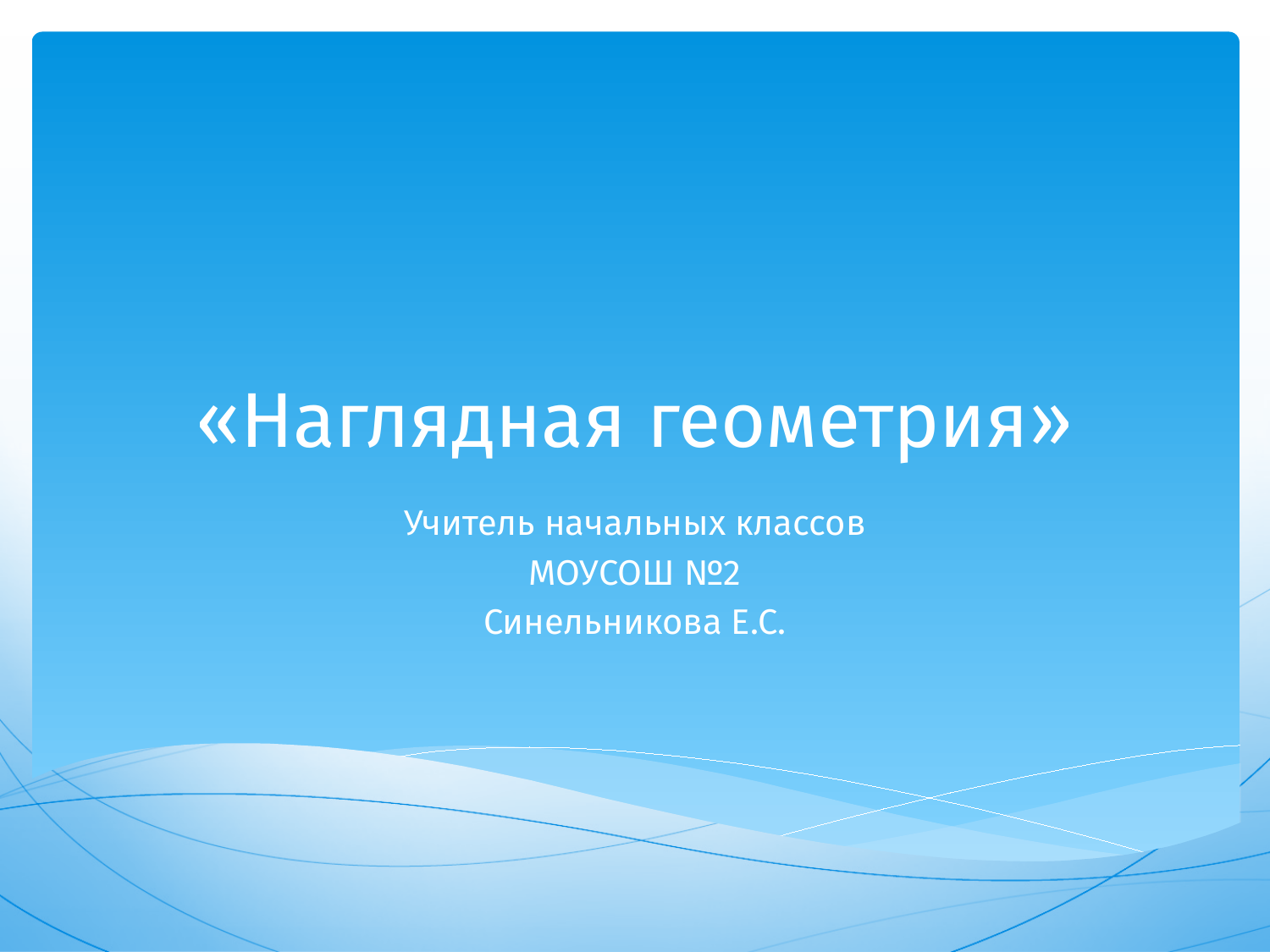

# «Наглядная геометрия»
Учитель начальных классов
МОУСОШ №2
Синельникова Е.С.